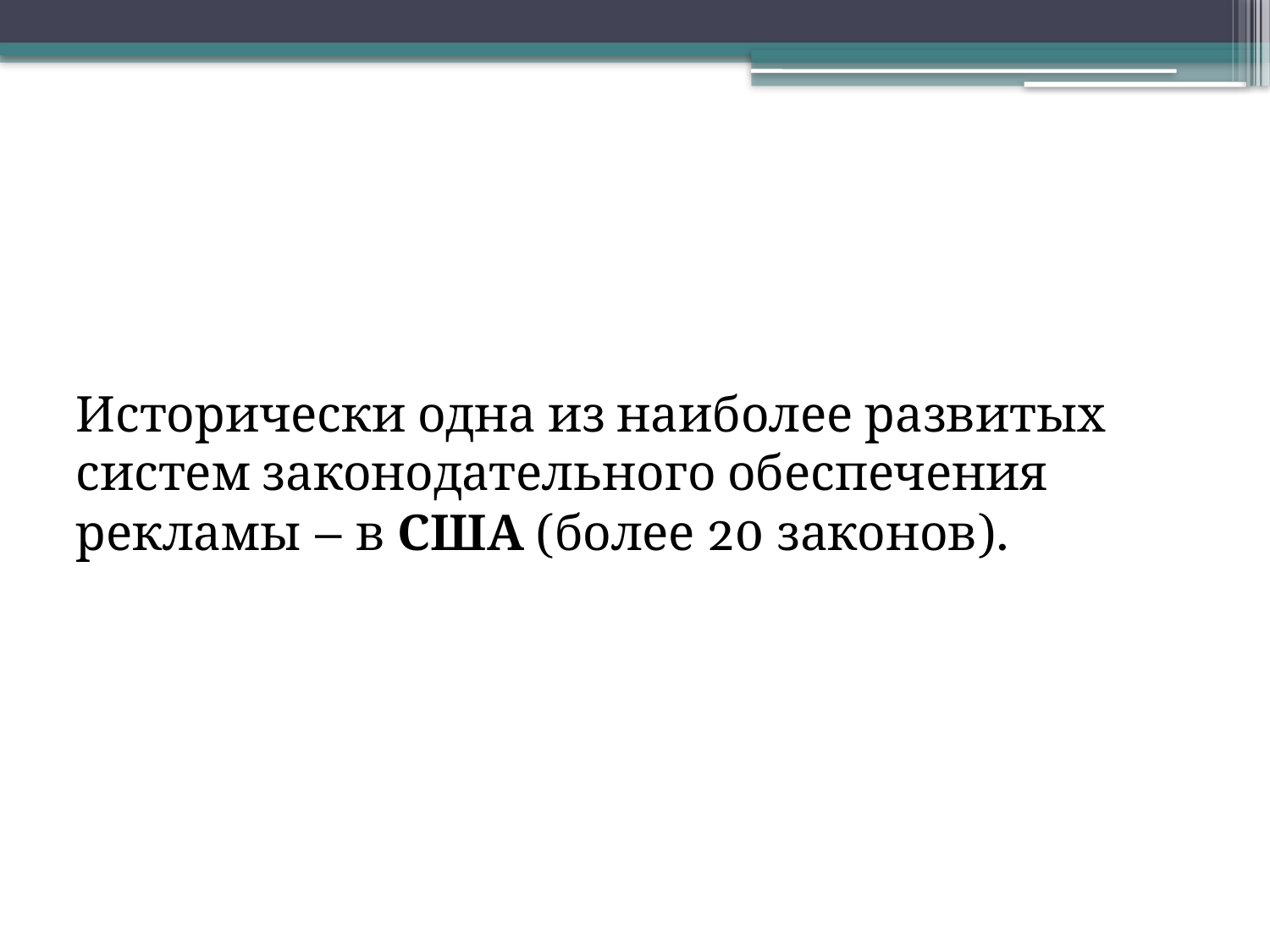

Исторически одна из наиболее развитых систем законодательного обеспечения
рекламы – в США (более 20 законов).